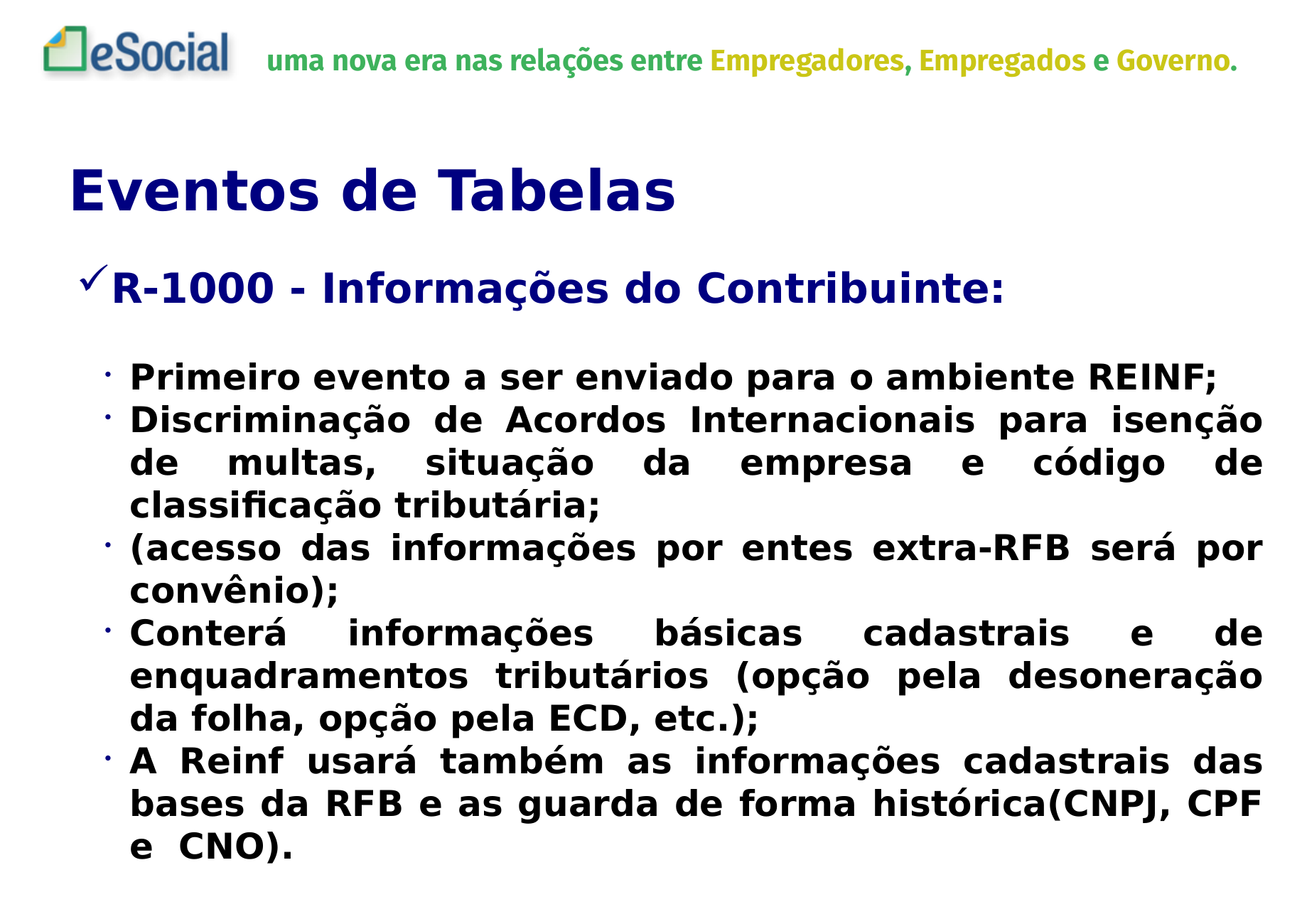

Eventos de Tabelas
R-1000	- Informações do Contribuinte:

Primeiro evento a ser enviado para o ambiente REINF;
Discriminação de Acordos Internacionais para isenção de multas, situação da empresa e código de classificação tributária;
(acesso das informações por entes extra-RFB será por convênio);
Conterá informações básicas cadastrais e de enquadramentos tributários (opção pela desoneração da folha, opção pela ECD, etc.);
A Reinf usará também as informações cadastrais das bases da RFB e as guarda de forma histórica(CNPJ, CPF e  CNO).